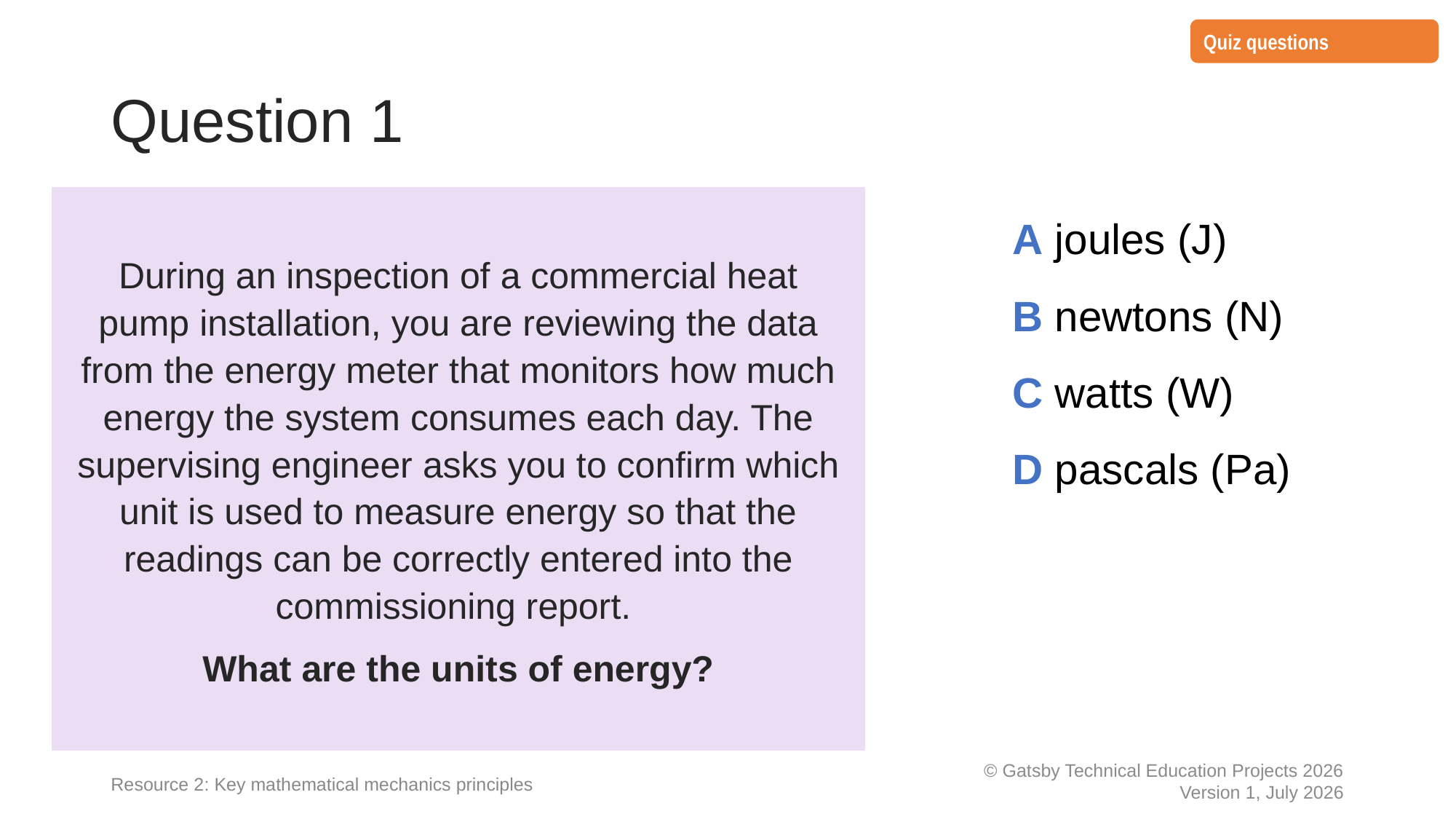

Quiz questions
# Question 1
During an inspection of a commercial heat pump installation, you are reviewing the data from the energy meter that monitors how much energy the system consumes each day. The supervising engineer asks you to confirm which unit is used to measure energy so that the readings can be correctly entered into the commissioning report.
What are the units of energy?
A joules (J)
B newtons (N)
C watts (W)
D pascals (Pa)
Resource 2: Key mathematical mechanics principles